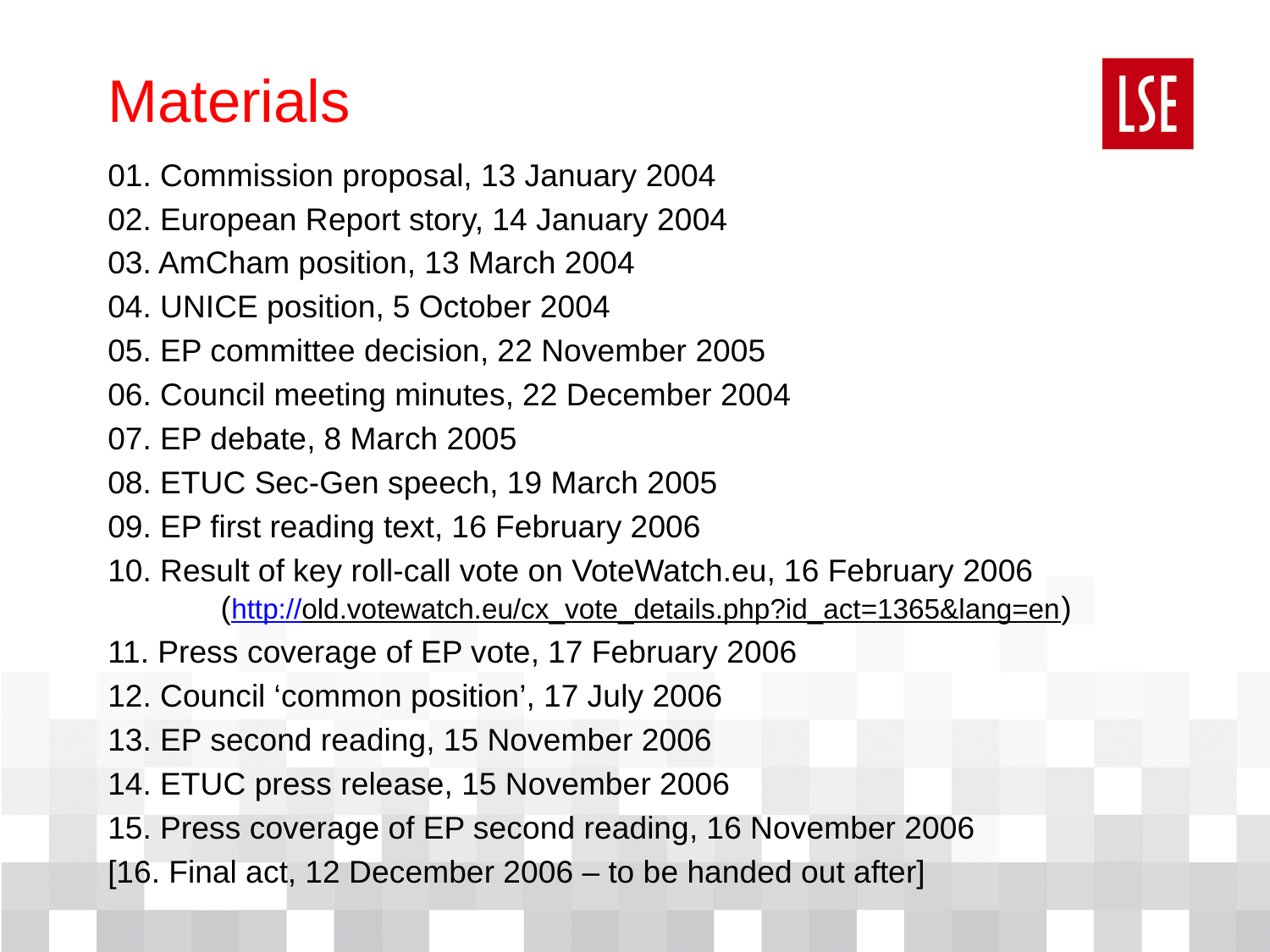

# Materials
01. Commission proposal, 13 January 2004
02. European Report story, 14 January 2004
03. AmCham position, 13 March 2004
04. UNICE position, 5 October 2004
05. EP committee decision, 22 November 2005
06. Council meeting minutes, 22 December 2004
07. EP debate, 8 March 2005
08. ETUC Sec-Gen speech, 19 March 2005
09. EP first reading text, 16 February 2006
10. Result of key roll-call vote on VoteWatch.eu, 16 February 2006
	(http://old.votewatch.eu/cx_vote_details.php?id_act=1365&lang=en)
11. Press coverage of EP vote, 17 February 2006
12. Council ‘common position’, 17 July 2006
13. EP second reading, 15 November 2006
14. ETUC press release, 15 November 2006
15. Press coverage of EP second reading, 16 November 2006
[16. Final act, 12 December 2006 – to be handed out after]